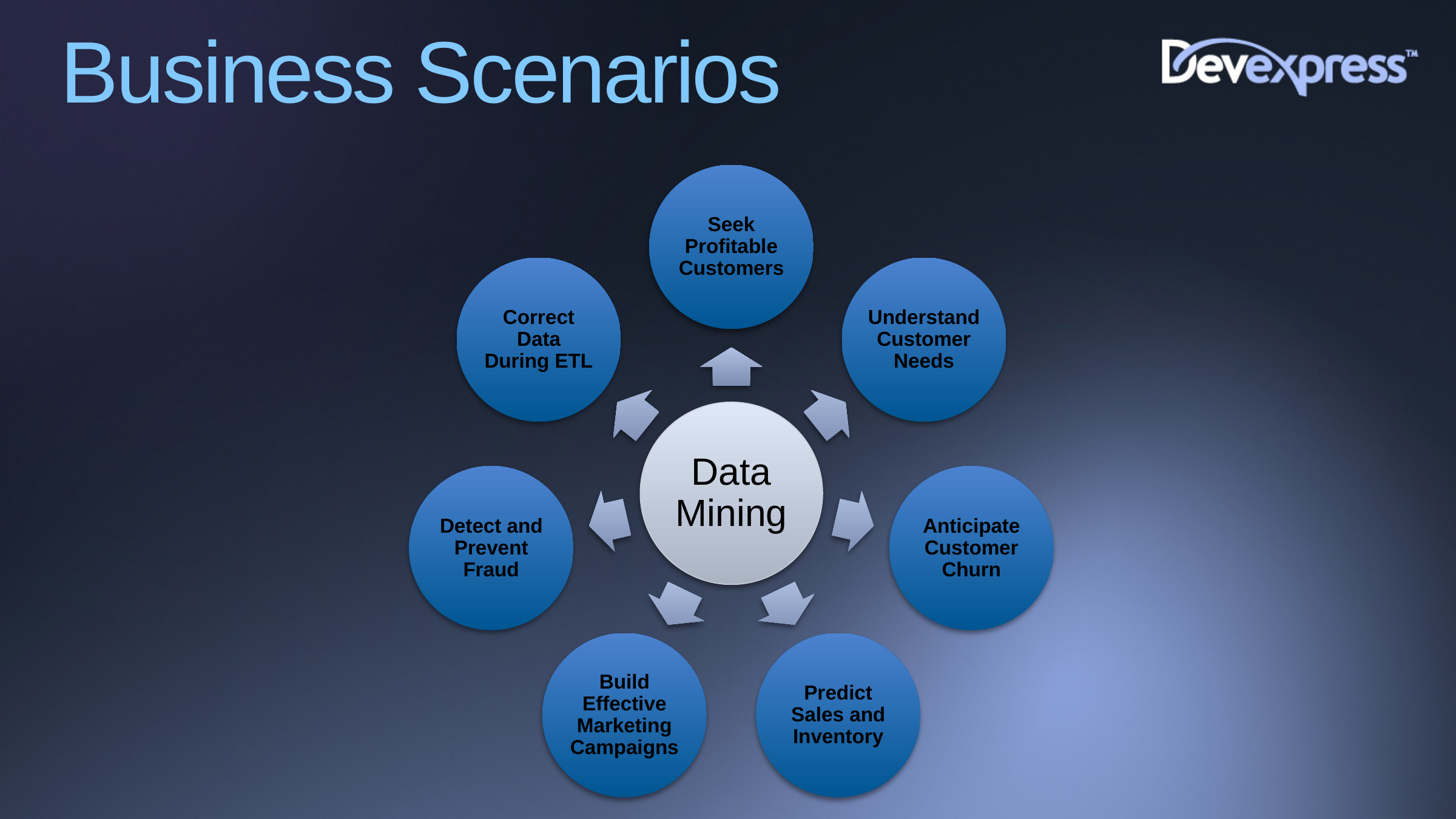

# Business Scenarios
Data Mining

Seek Profitable Customers

Understand Customer Needs

Anticipate Customer Churn

Predict Sales and Inventory

Build Effective Marketing Campaigns

Detect and Prevent Fraud

Correct Data During ETL